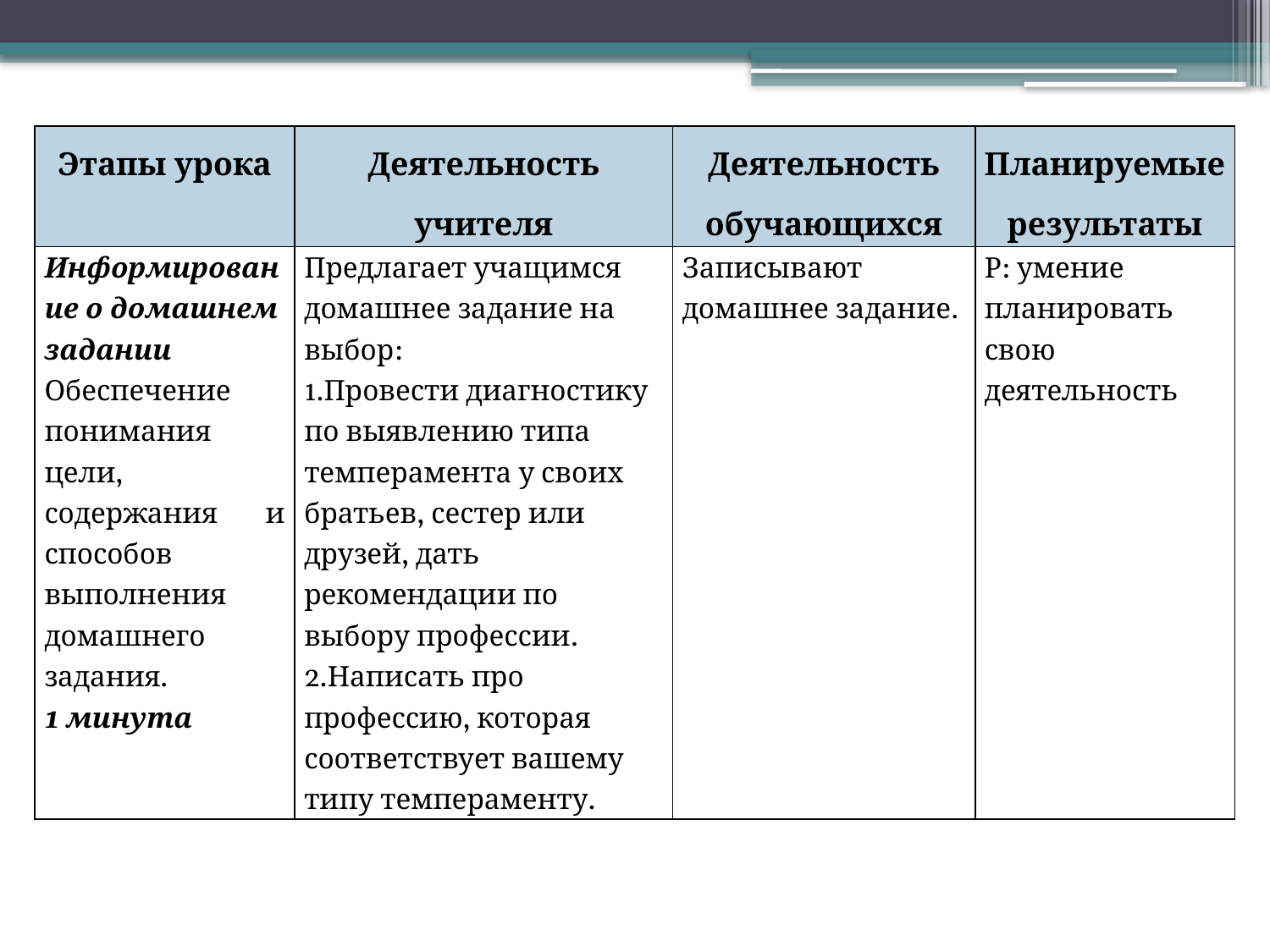

| Этапы урока | Деятельность учителя | Деятельность обучающихся | Планируемые результаты |
| --- | --- | --- | --- |
| Информирование о домашнем задании Обеспечение понимания цели, содержания и способов выполнения домашнего задания. 1 минута | Предлагает учащимся домашнее задание на выбор: 1.Провести диагностику по выявлению типа темперамента у своих братьев, сестер или друзей, дать рекомендации по выбору профессии. 2.Написать про профессию, которая соответствует вашему типу темпераменту. | Записывают домашнее задание. | Р: умение планировать свою деятельность |